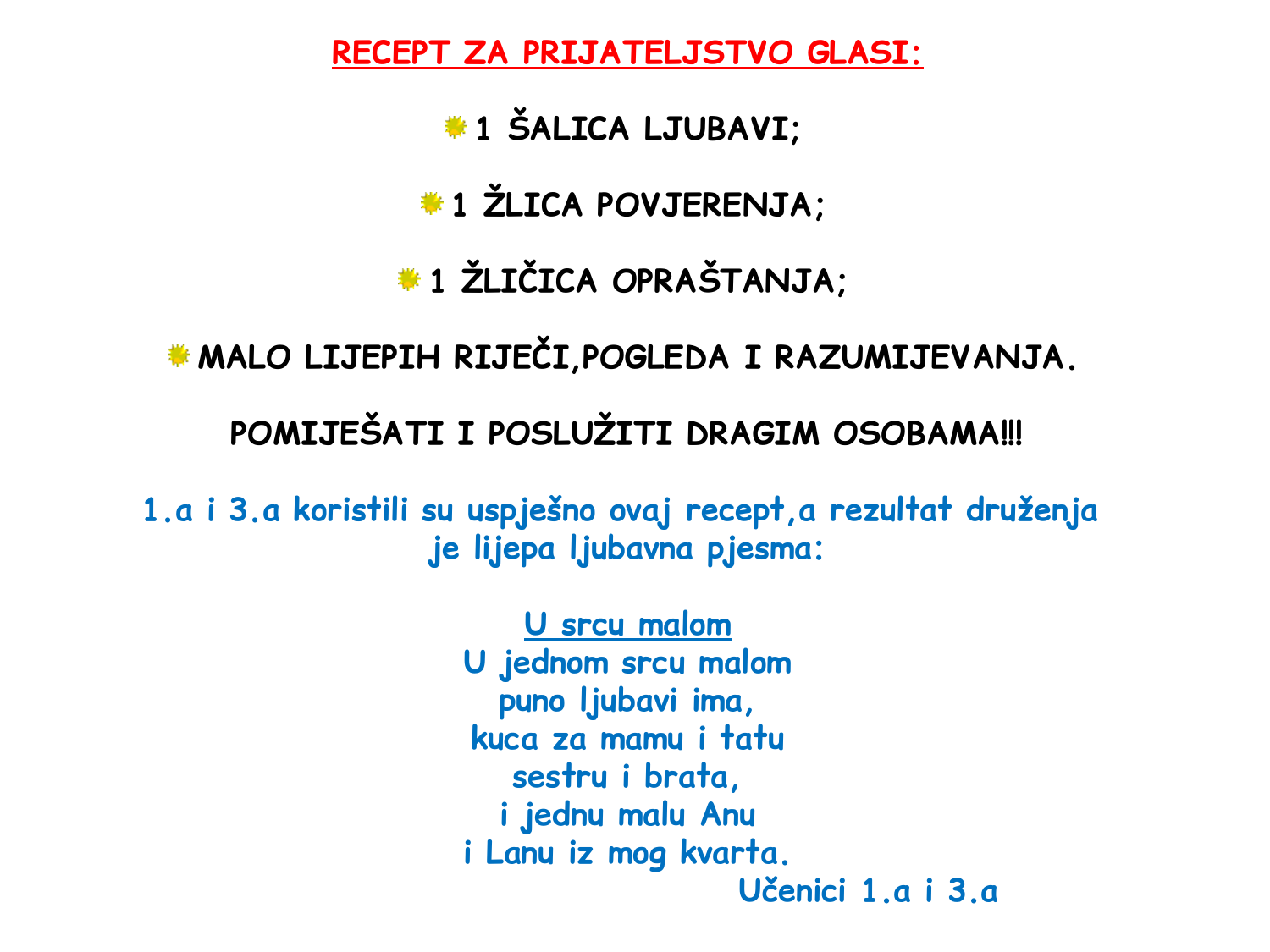

RECEPT ZA PRIJATELJSTVO GLASI:

1 ŠALICA LJUBAVI;

1 ŽLICA POVJERENJA;

1 ŽLIČICA OPRAŠTANJA;

MALO LIJEPIH RIJEČI,POGLEDA I RAZUMIJEVANJA.

POMIJEŠATI I POSLUŽITI DRAGIM OSOBAMA!!!

1.a i 3.a koristili su uspješno ovaj recept,a rezultat druženja
je lijepa ljubavna pjesma:

U srcu malom
U jednom srcu malom
puno ljubavi ima,
kuca za mamu i tatu
sestru i brata,
i jednu malu Anu
i Lanu iz mog kvarta.
                                   Učenici 1.a i 3.a